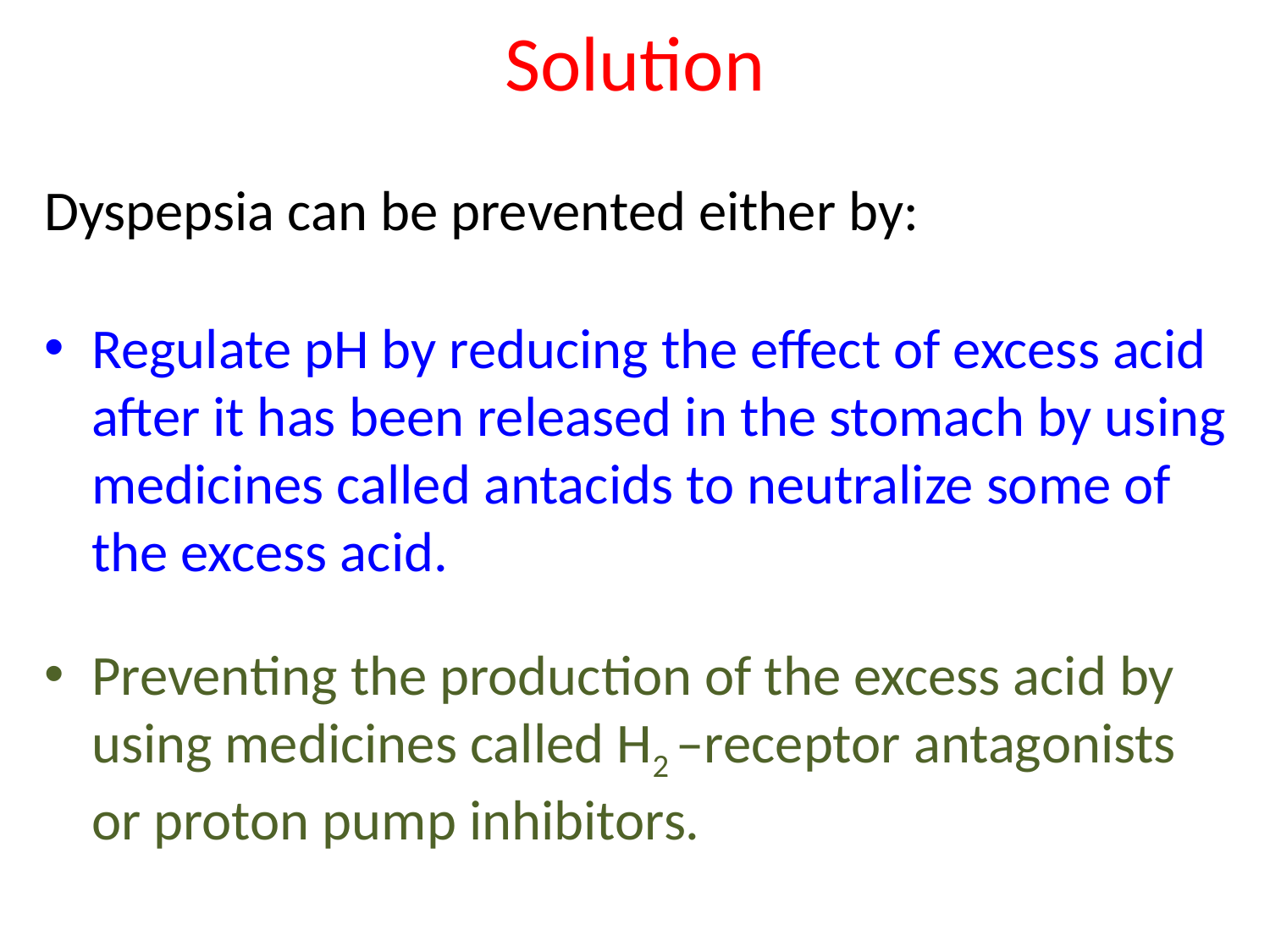

# Solution
Dyspepsia can be prevented either by:

Regulate pH by reducing the effect of excess acid after it has been released in the stomach by using medicines called antacids to neutralize some of the excess acid.

Preventing the production of the excess acid by using medicines called H2 –receptor antagonists or proton pump inhibitors.